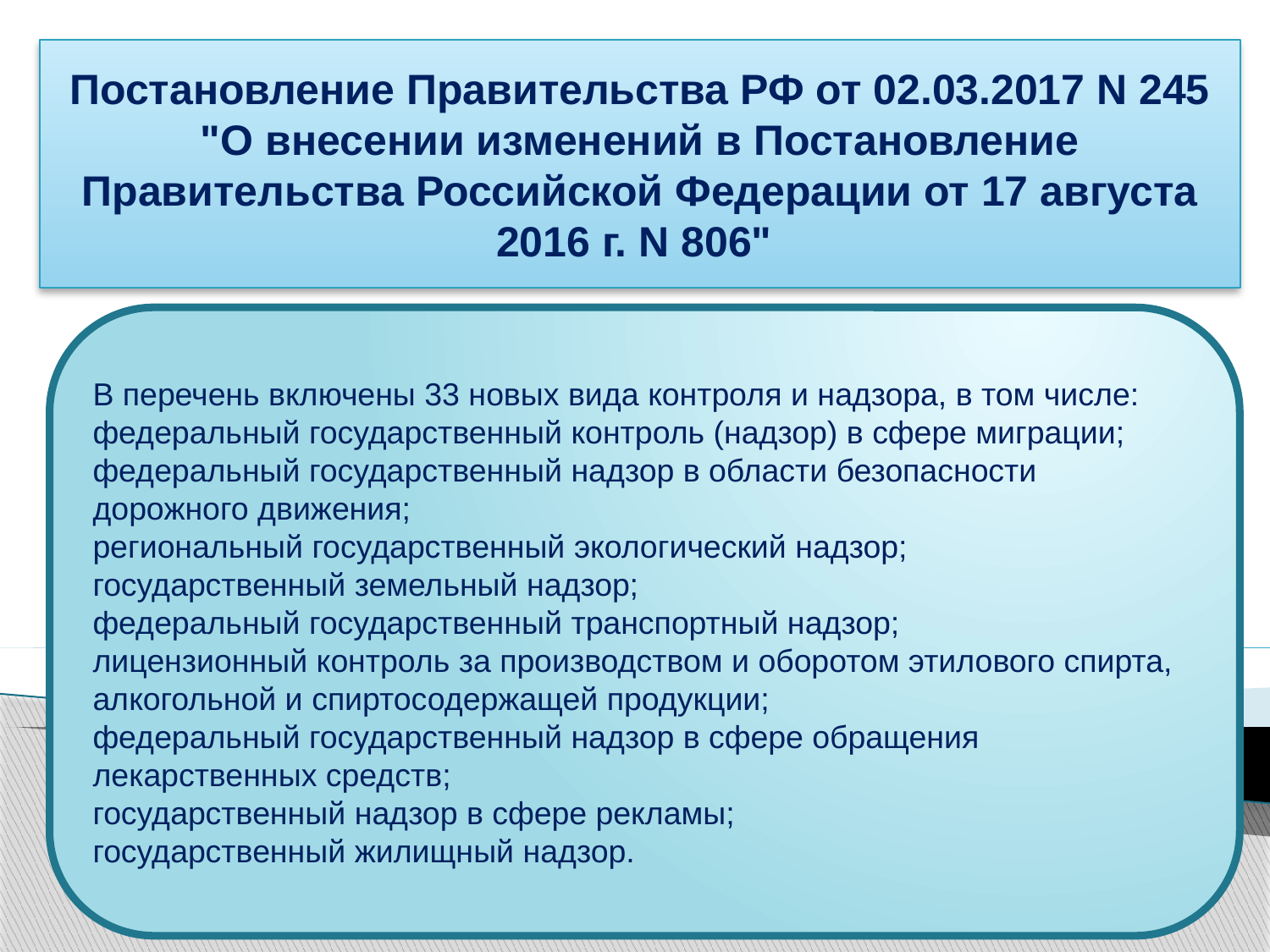

Постановление Правительства РФ от 02.03.2017 N 245 "О внесении изменений в Постановление Правительства Российской Федерации от 17 августа 2016 г. N 806"
В перечень включены 33 новых вида контроля и надзора, в том числе: 
федеральный государственный контроль (надзор) в сфере миграции; 
федеральный государственный надзор в области безопасности дорожного движения; 
региональный государственный экологический надзор; 
государственный земельный надзор; 
федеральный государственный транспортный надзор; 
лицензионный контроль за производством и оборотом этилового спирта, алкогольной и спиртосодержащей продукции; 
федеральный государственный надзор в сфере обращения лекарственных средств; 
государственный надзор в сфере рекламы; 
государственный жилищный надзор.